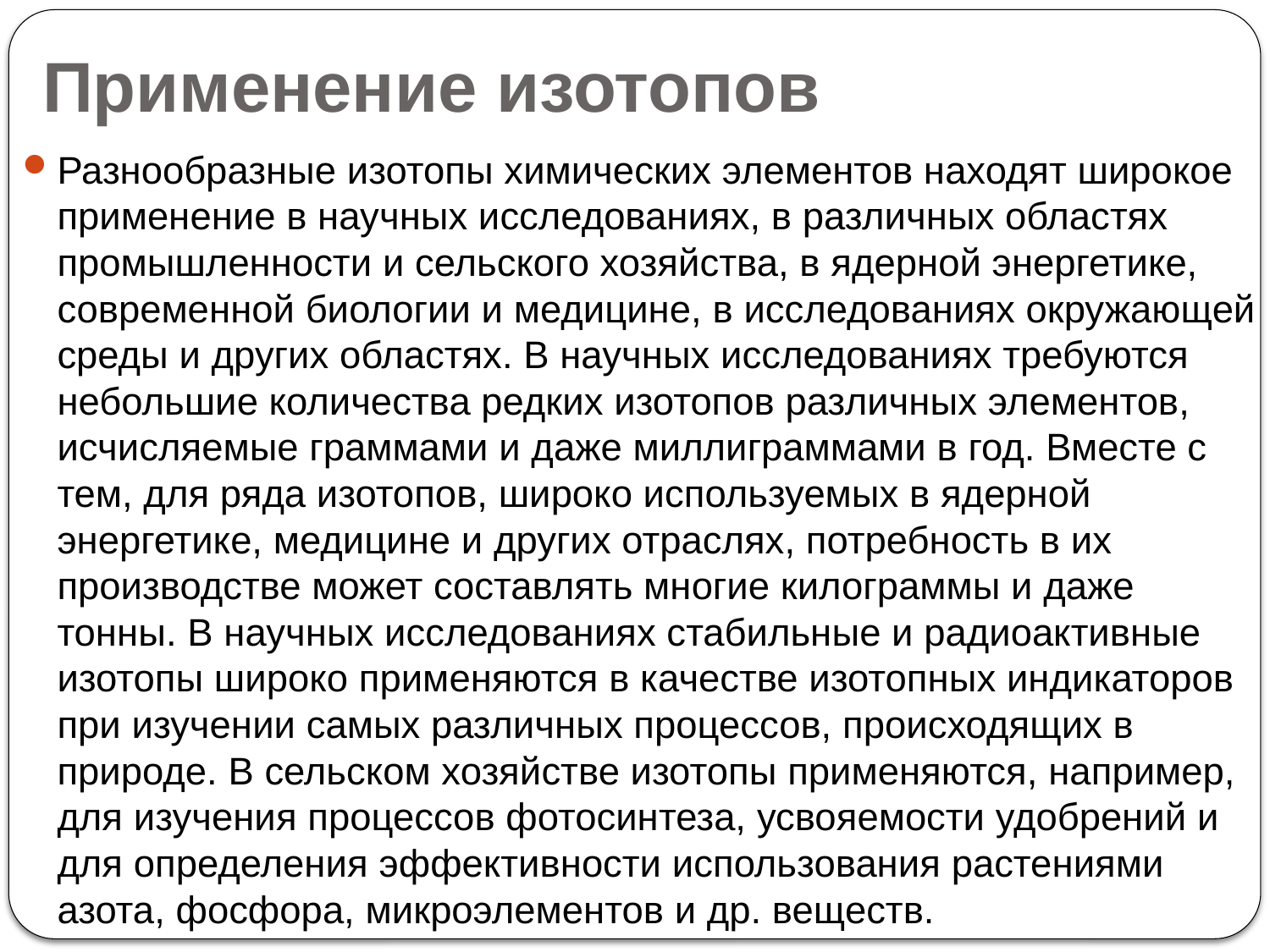

# Применение изотопов
Разнообразные изотопы химических элементов находят широкое применение в научных исследованиях, в различных областях промышленности и сельского хозяйства, в ядерной энергетике, современной биологии и медицине, в исследованиях окружающей среды и других областях. В научных исследованиях требуются небольшие количества редких изотопов различных элементов, исчисляемые граммами и даже миллиграммами в год. Вместе с тем, для ряда изотопов, широко используемых в ядерной энергетике, медицине и других отраслях, потребность в их производстве может составлять многие килограммы и даже тонны. В научных исследованиях стабильные и радиоактивные изотопы широко применяются в качестве изотопных индикаторов при изучении самых различных процессов, происходящих в природе. В сельском хозяйстве изотопы применяются, например, для изучения процессов фотосинтеза, усвояемости удобрений и для определения эффективности использования растениями азота, фосфора, микроэлементов и др. веществ.